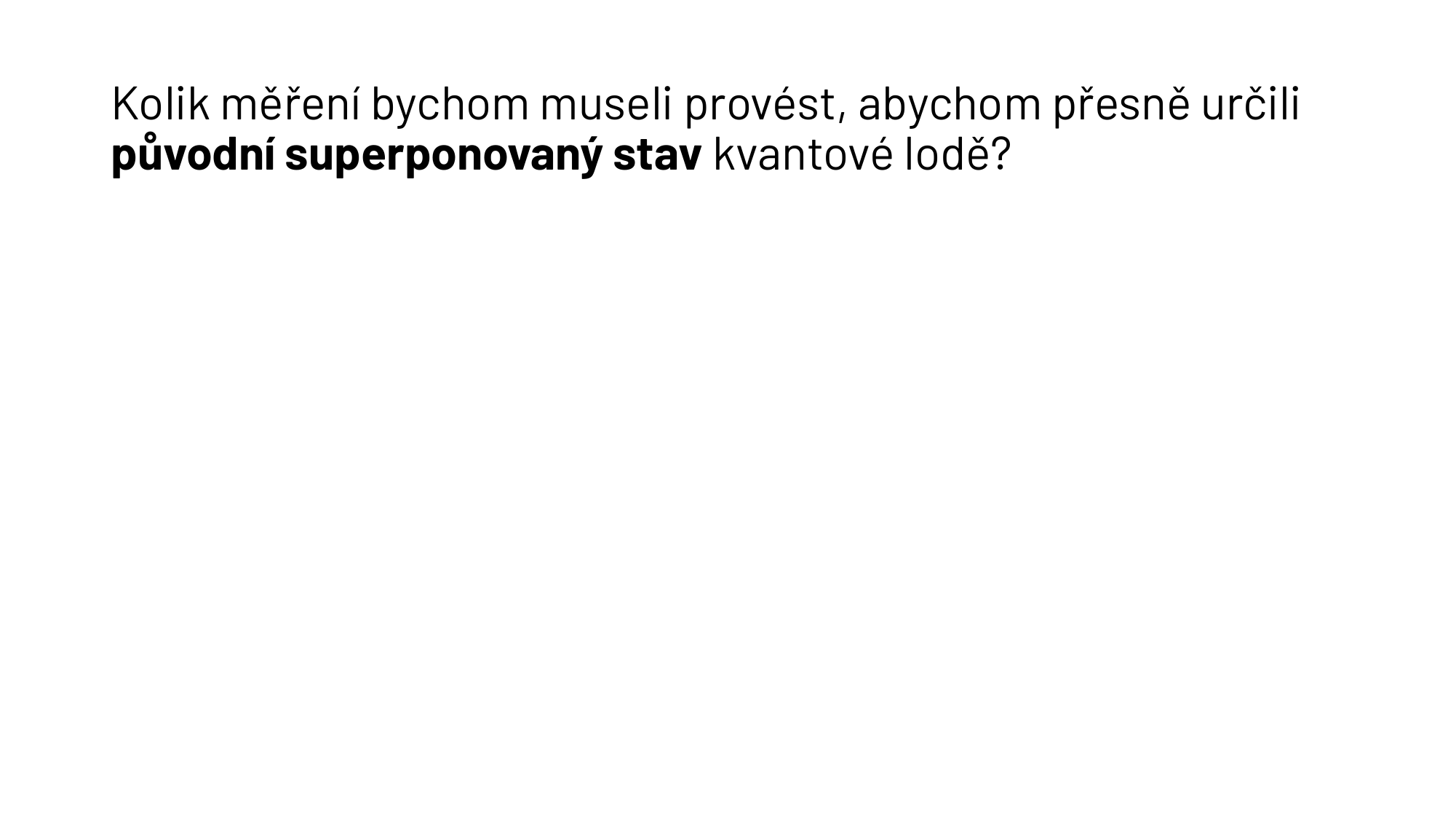

# Kolik měření bychom museli provést, abychom přesně určili původní superponovaný stav kvantové lodě?